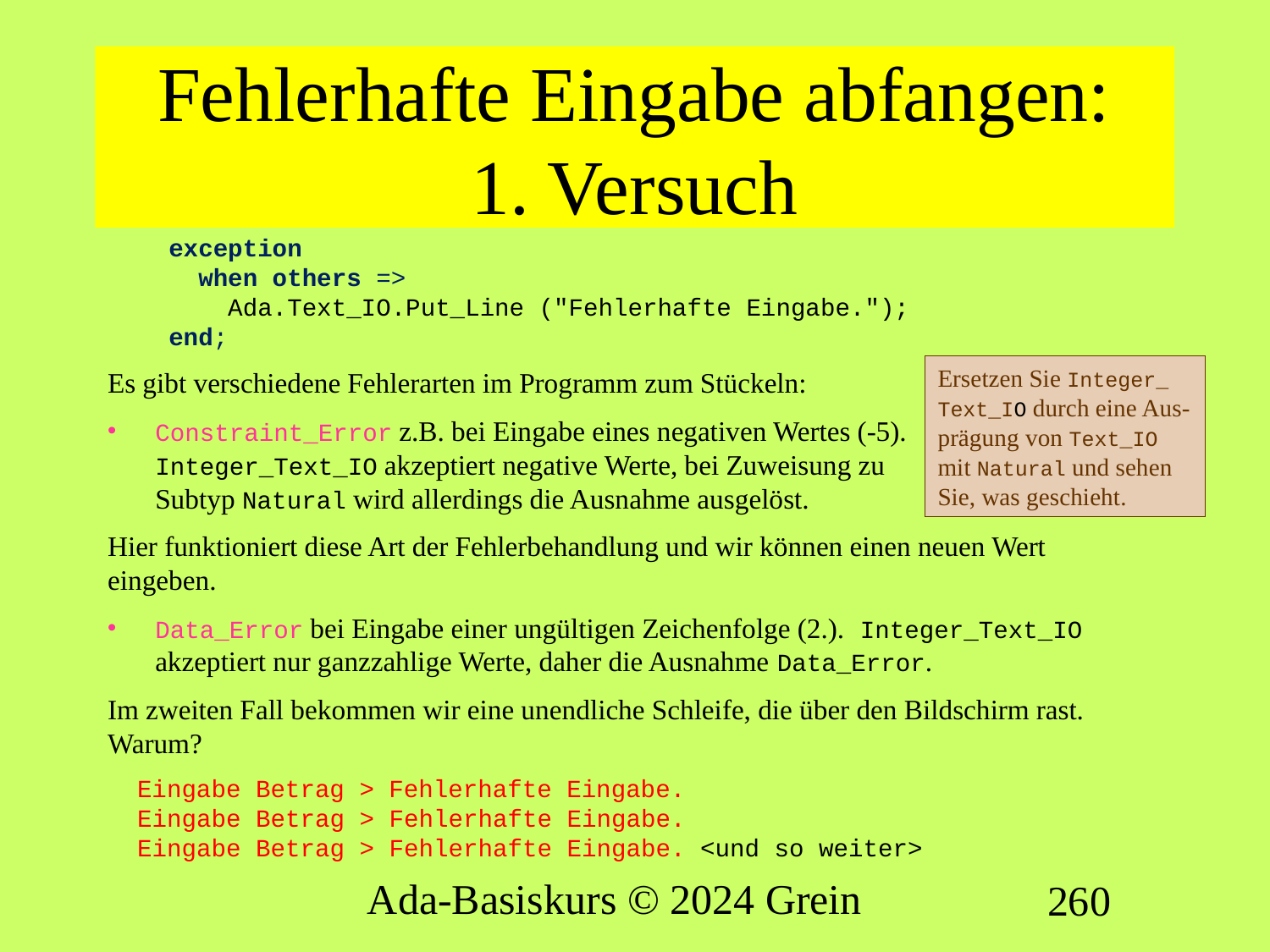

# Fehlerhafte Eingabe abfangen: 1. Versuch
exception
  when others =>
    Ada.Text_IO.Put_Line ("Fehlerhafte Eingabe.");
end;
Es gibt verschiedene Fehlerarten im Programm zum Stückeln:
Constraint_Error z.B. bei Eingabe eines negativen Wertes (-5).
Integer_Text_IO akzeptiert negative Werte, bei Zuweisung zu
Subtyp Natural wird allerdings die Ausnahme ausgelöst.
Hier funktioniert diese Art der Fehlerbehandlung und wir können einen neuen Wert eingeben.
Data_Error bei Eingabe einer ungültigen Zeichenfolge (2.). Integer_Text_IO akzeptiert nur ganzzahlige Werte, daher die Ausnahme Data_Error.
Im zweiten Fall bekommen wir eine unendliche Schleife, die über den Bildschirm rast. Warum?
  Eingabe Betrag > Fehlerhafte Eingabe.
  Eingabe Betrag > Fehlerhafte Eingabe.
  Eingabe Betrag > Fehlerhafte Eingabe. <und so weiter>
Ersetzen Sie Integer_
Text_IO durch eine Aus-prägung von Text_IO mit Natural und sehen Sie, was geschieht.
Ada-Basiskurs © 2024 Grein
260